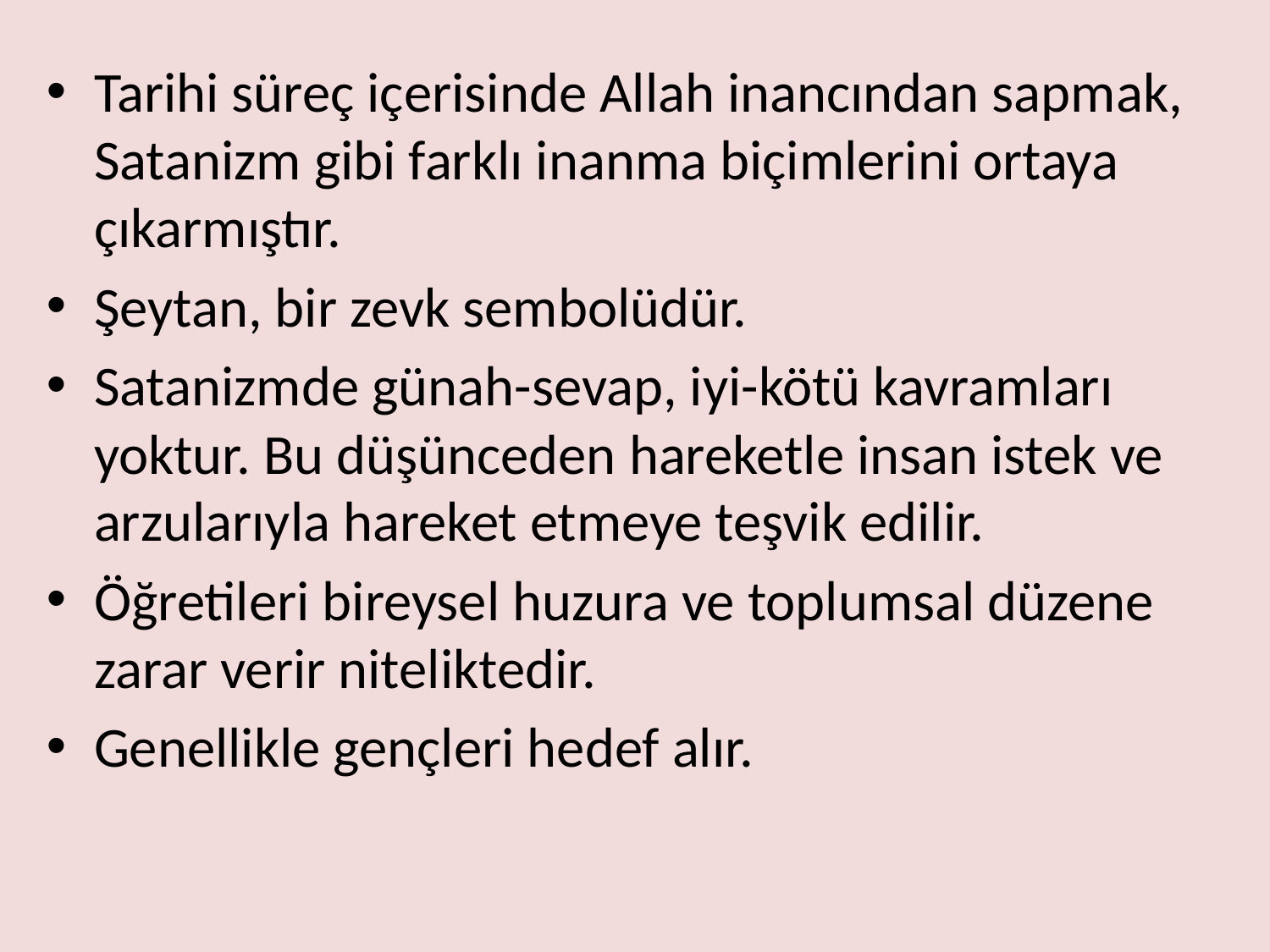

Tarihi süreç içerisinde Allah inancından sapmak, Satanizm gibi farklı inanma biçimlerini ortaya çıkarmıştır.
Şeytan, bir zevk sembolüdür.
Satanizmde günah-sevap, iyi-kötü kavramları yoktur. Bu düşünceden hareketle insan istek ve arzularıyla hareket etmeye teşvik edilir.
Öğretileri bireysel huzura ve toplumsal düzene zarar verir niteliktedir.
Genellikle gençleri hedef alır.